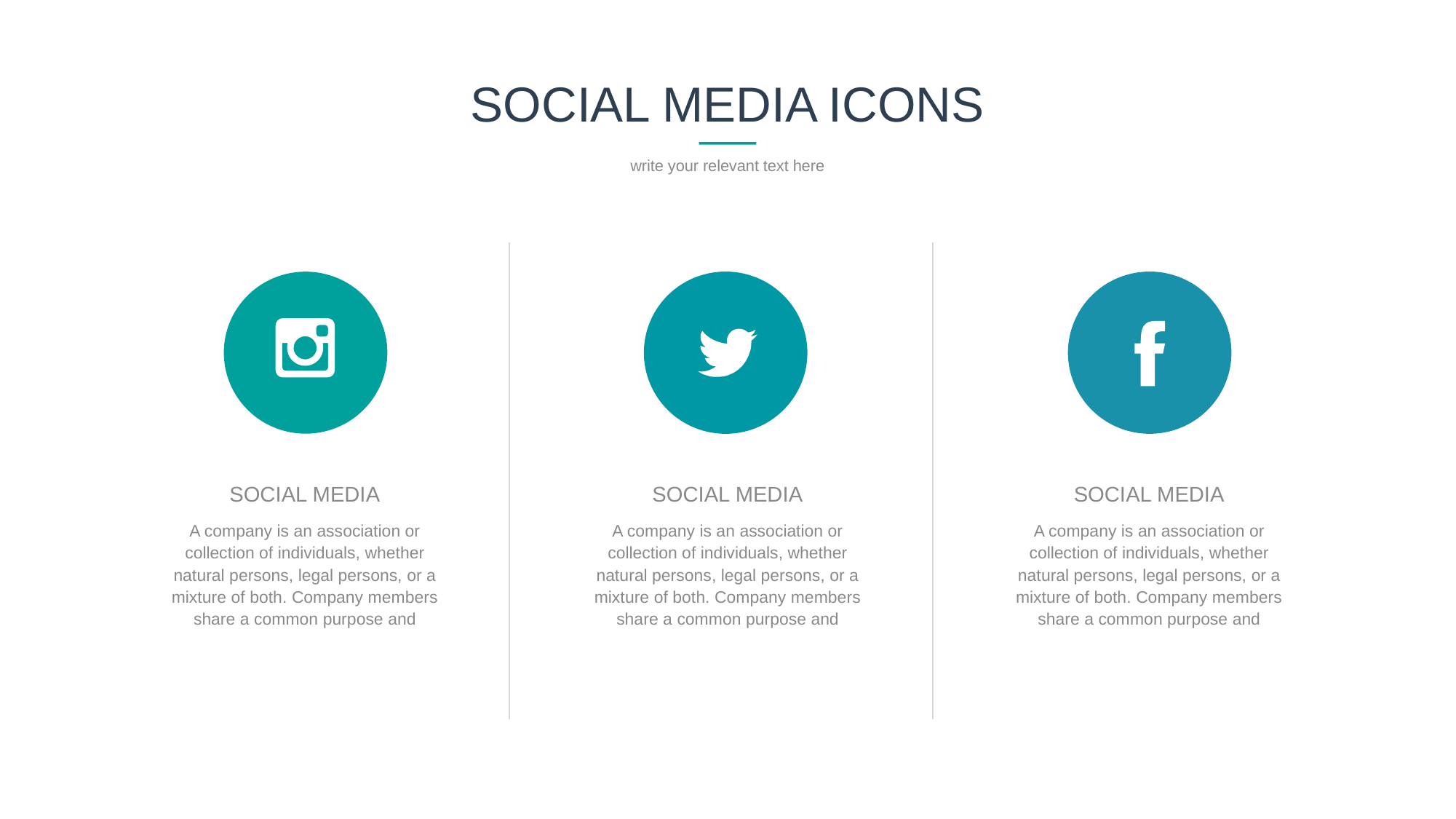

# SOCIAL MEDIA ICONS
write your relevant text here

SOCIAL MEDIA
SOCIAL MEDIA
SOCIAL MEDIA
A company is an association or collection of individuals, whether natural persons, legal persons, or a mixture of both. Company members share a common purpose and
A company is an association or collection of individuals, whether natural persons, legal persons, or a mixture of both. Company members share a common purpose and
A company is an association or collection of individuals, whether natural persons, legal persons, or a mixture of both. Company members share a common purpose and